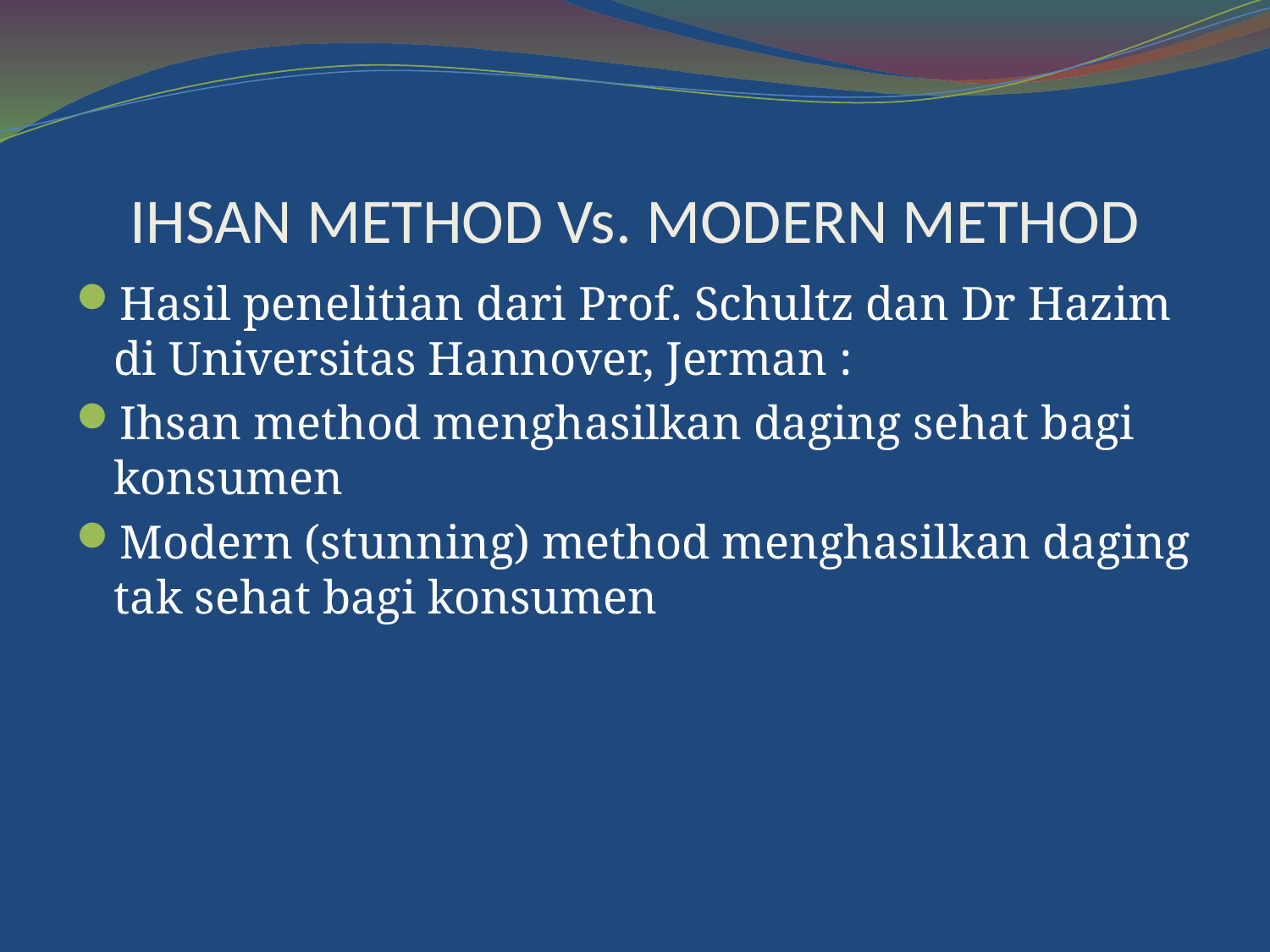

# IHSAN METHOD Vs. MODERN METHOD
Hasil penelitian dari Prof. Schultz dan Dr Hazim di Universitas Hannover, Jerman :
Ihsan method menghasilkan daging sehat bagi konsumen
Modern (stunning) method menghasilkan daging tak sehat bagi konsumen